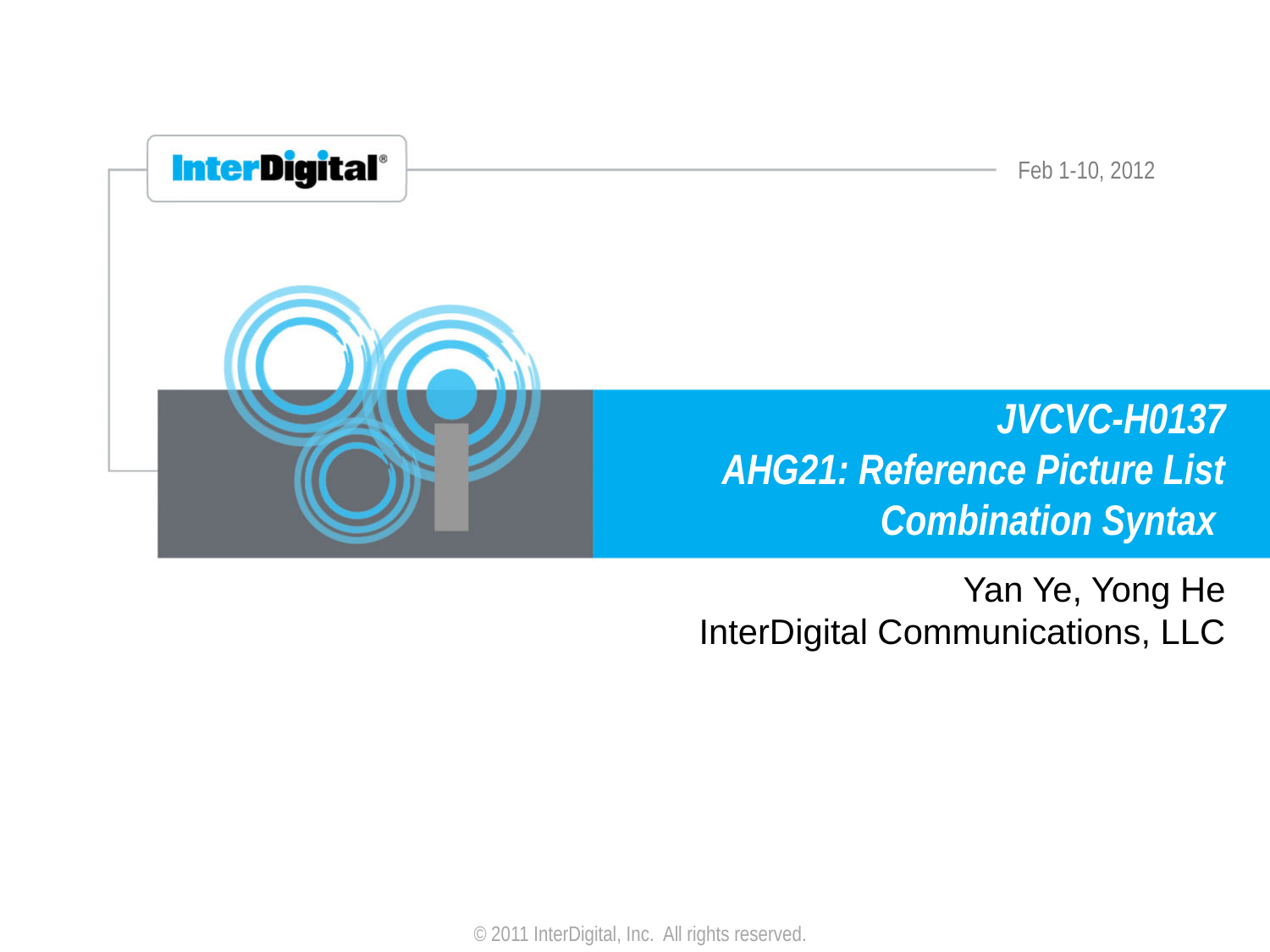

Feb 1-10, 2012
# JVCVC-H0137 AHG21: Reference Picture List Combination Syntax
Yan Ye, Yong He
InterDigital Communications, LLC